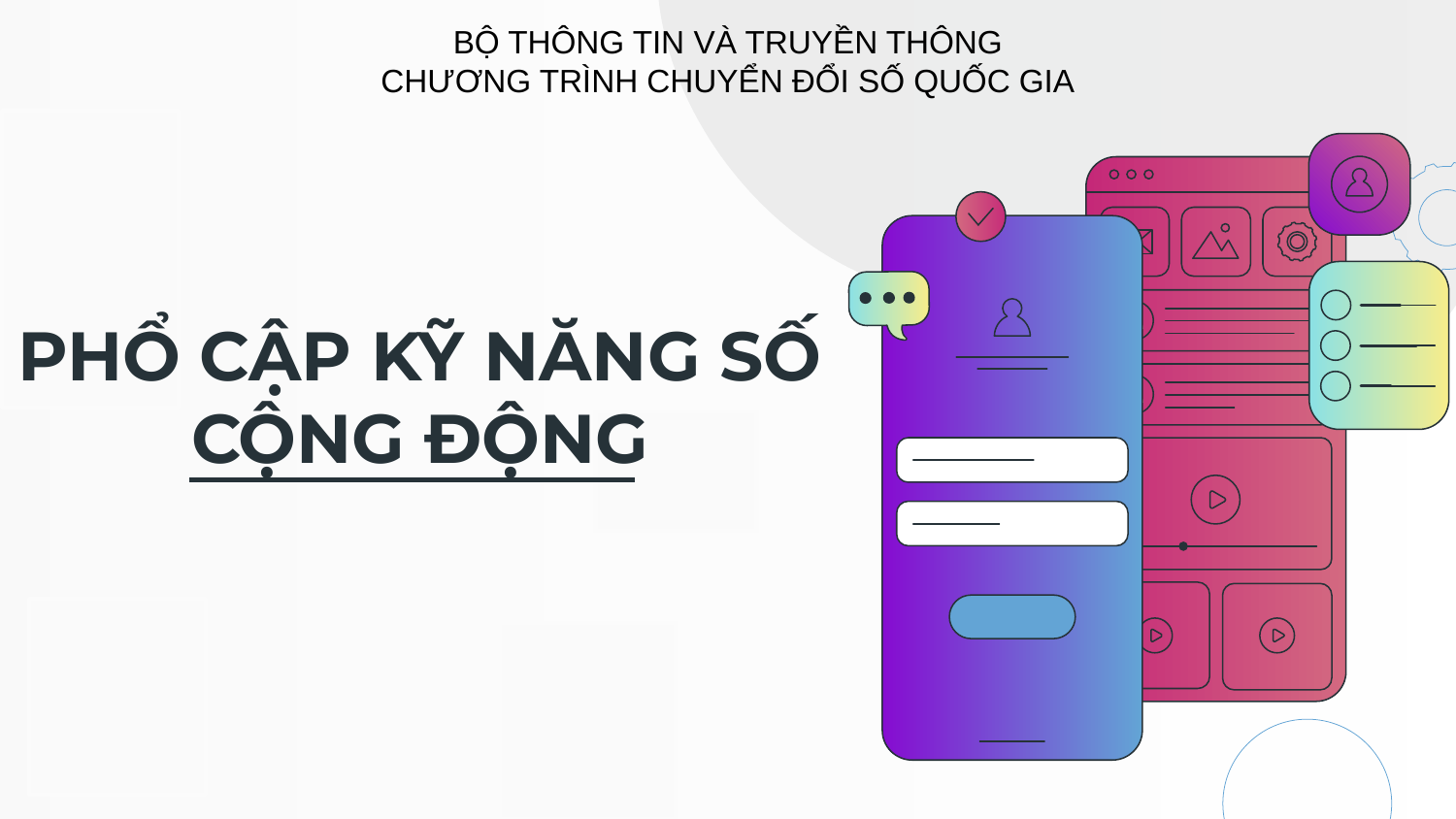

BỘ THÔNG TIN VÀ TRUYỀN THÔNG
CHƯƠNG TRÌNH CHUYỂN ĐỔI SỐ QUỐC GIA

PHỔ CẬP KỸ NĂNG SỐ
CỘNG ĐỘNG